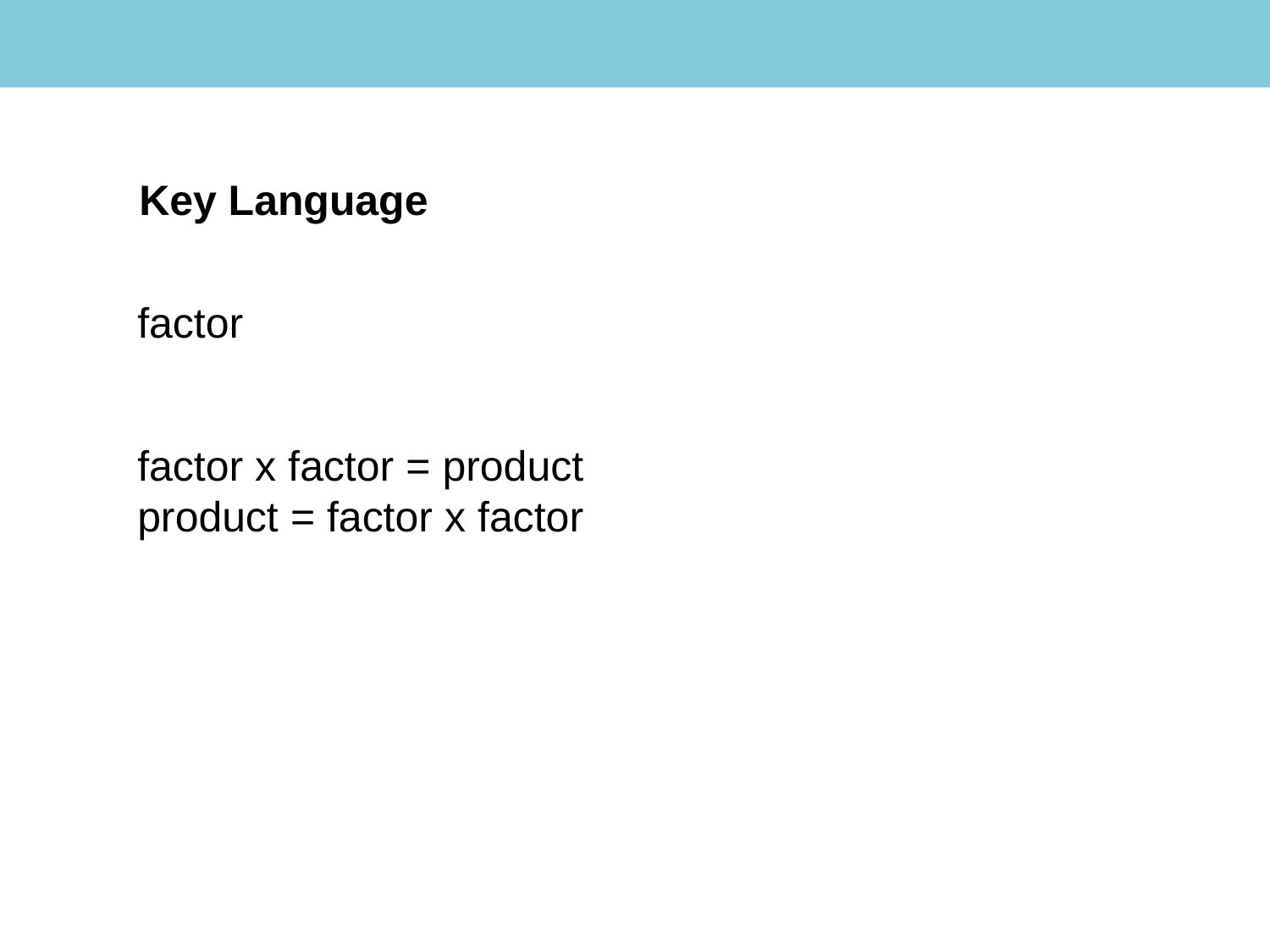

Upper KS2 Fractions Lesson 10
#
Key Language
factor
factor x factor = product
product = factor x factor